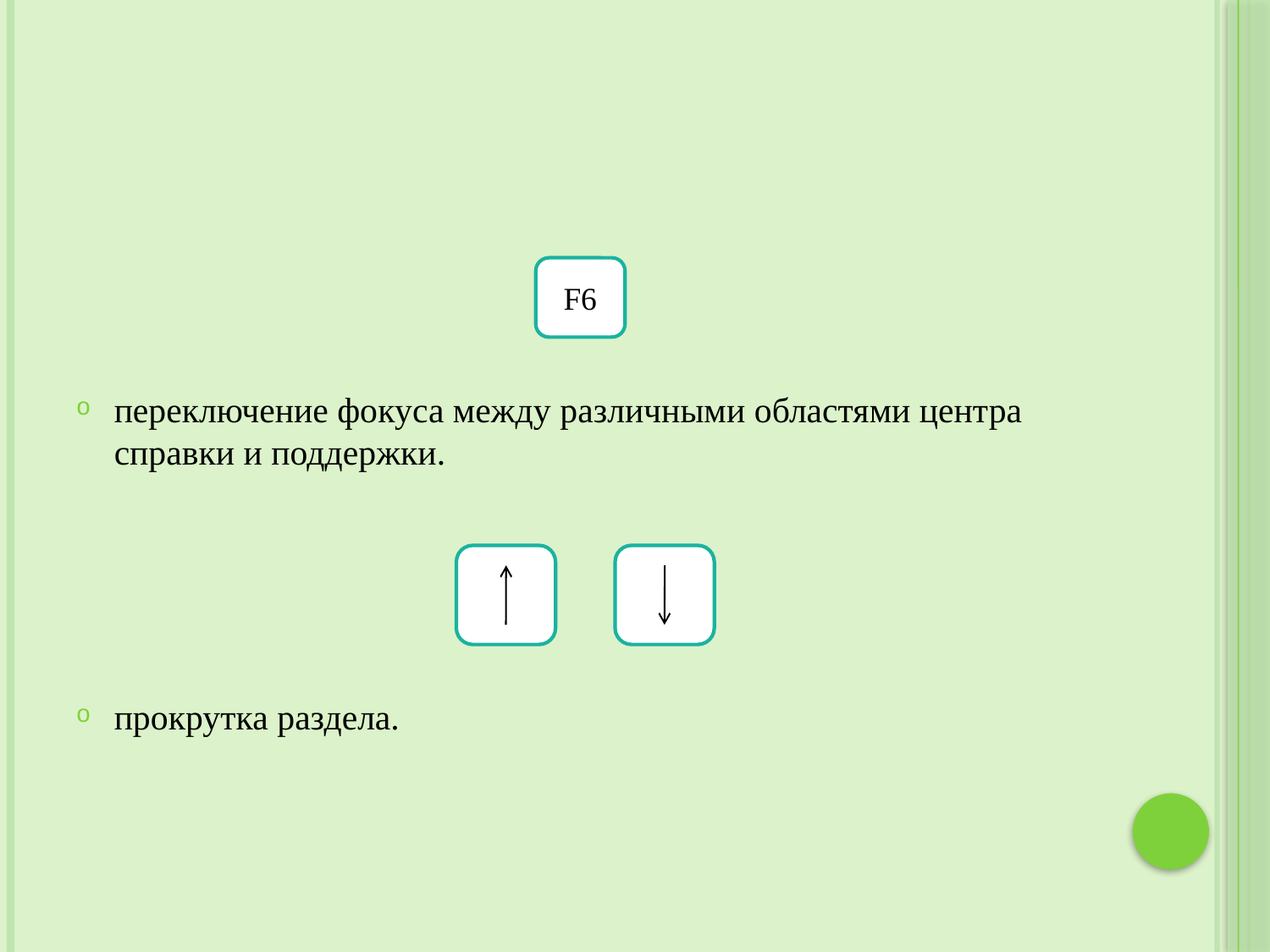

переключение фокуса между различными областями центра справки и поддержки.

прокрутка раздела.

F6